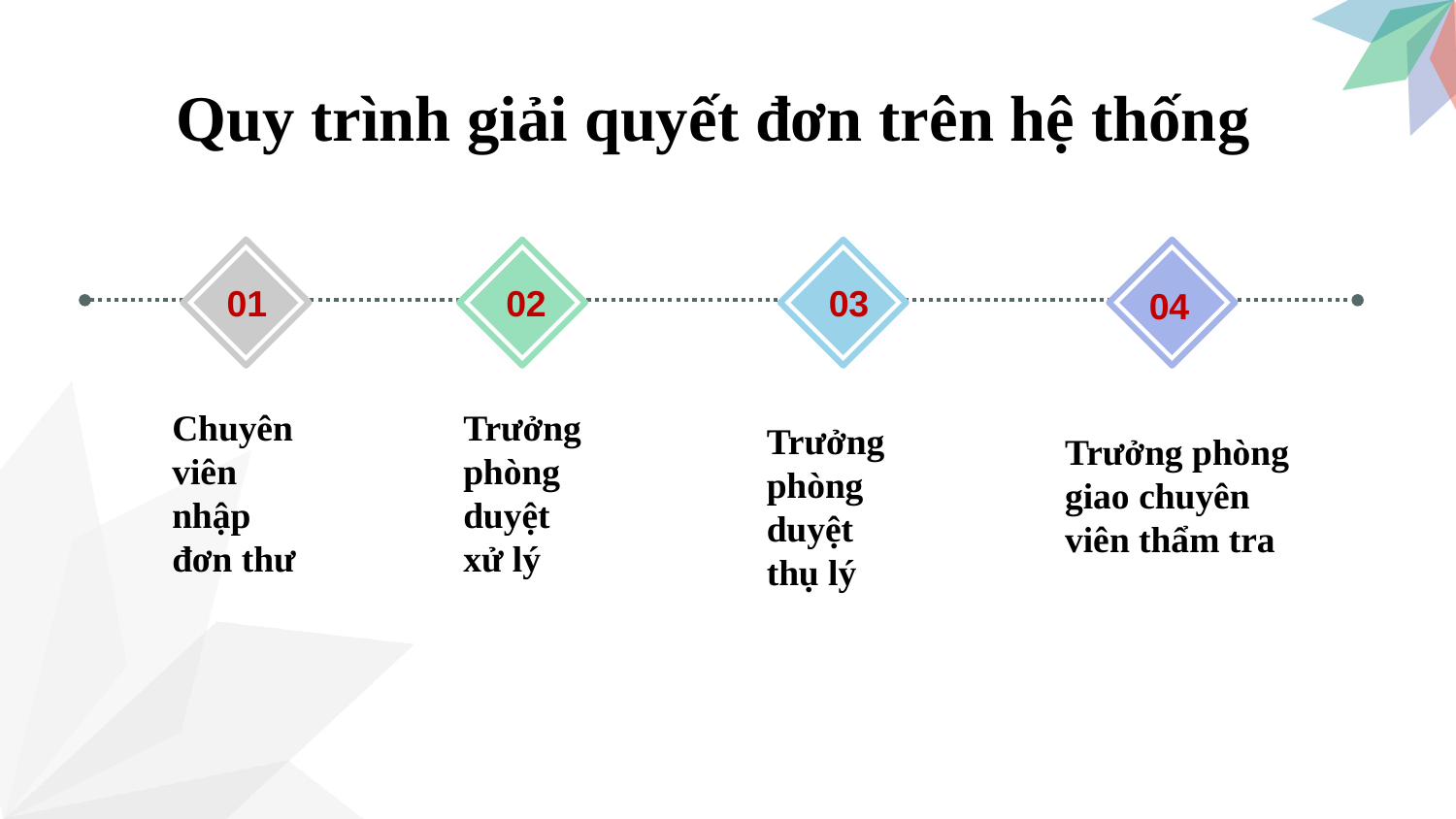

Quy trình giải quyết đơn trên hệ thống

01
02
03
04
Chuyên viên
nhập
đơn thư
Trưởng
phòng
duyệt
xử lý
Trưởng
phòng
duyệt
thụ lý
Trưởng phòng
giao chuyên
viên thẩm tra